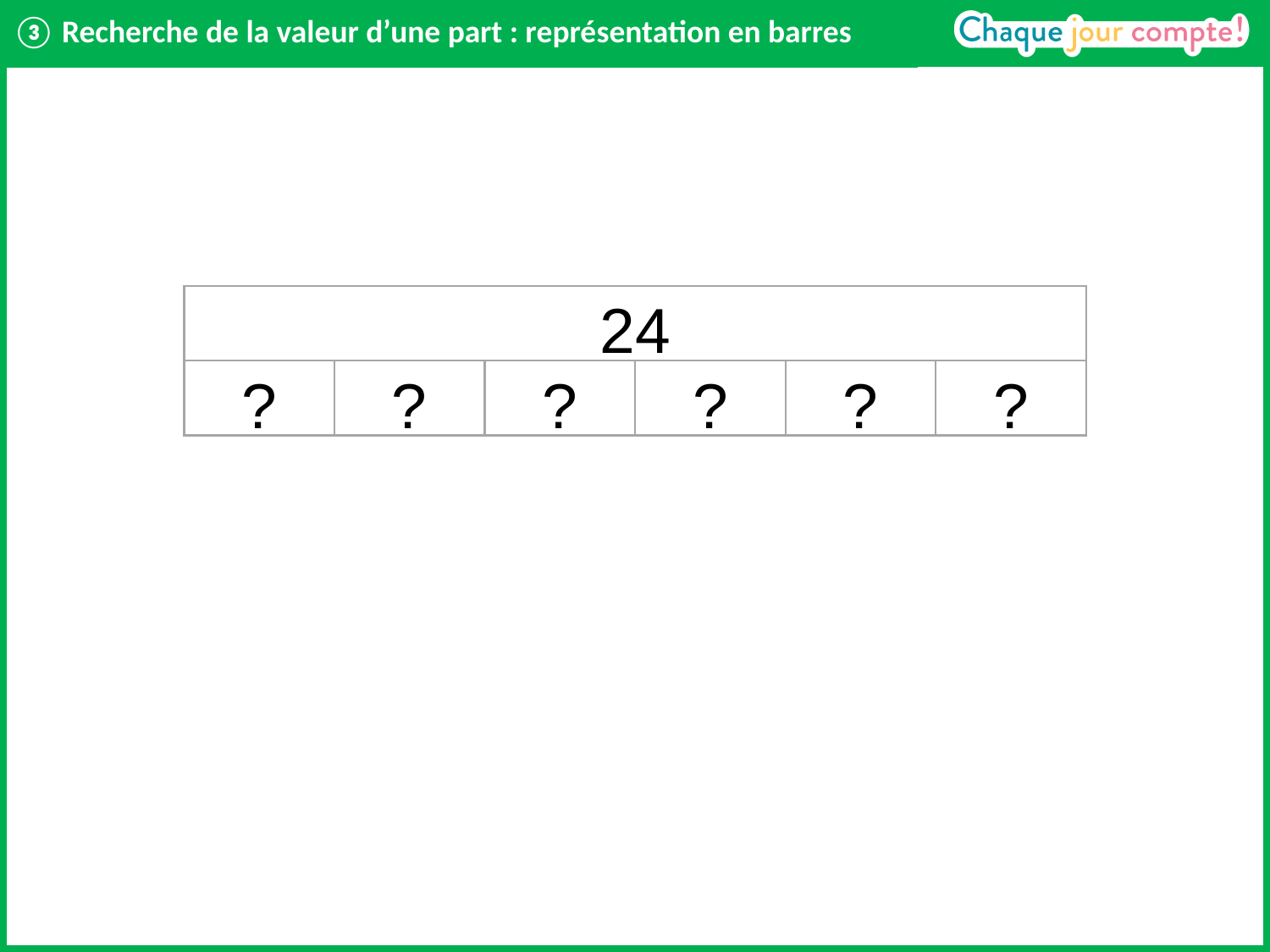

# ③ Recherche de la valeur d’une part : représentation en barres
24
?
?
?
?
?
?